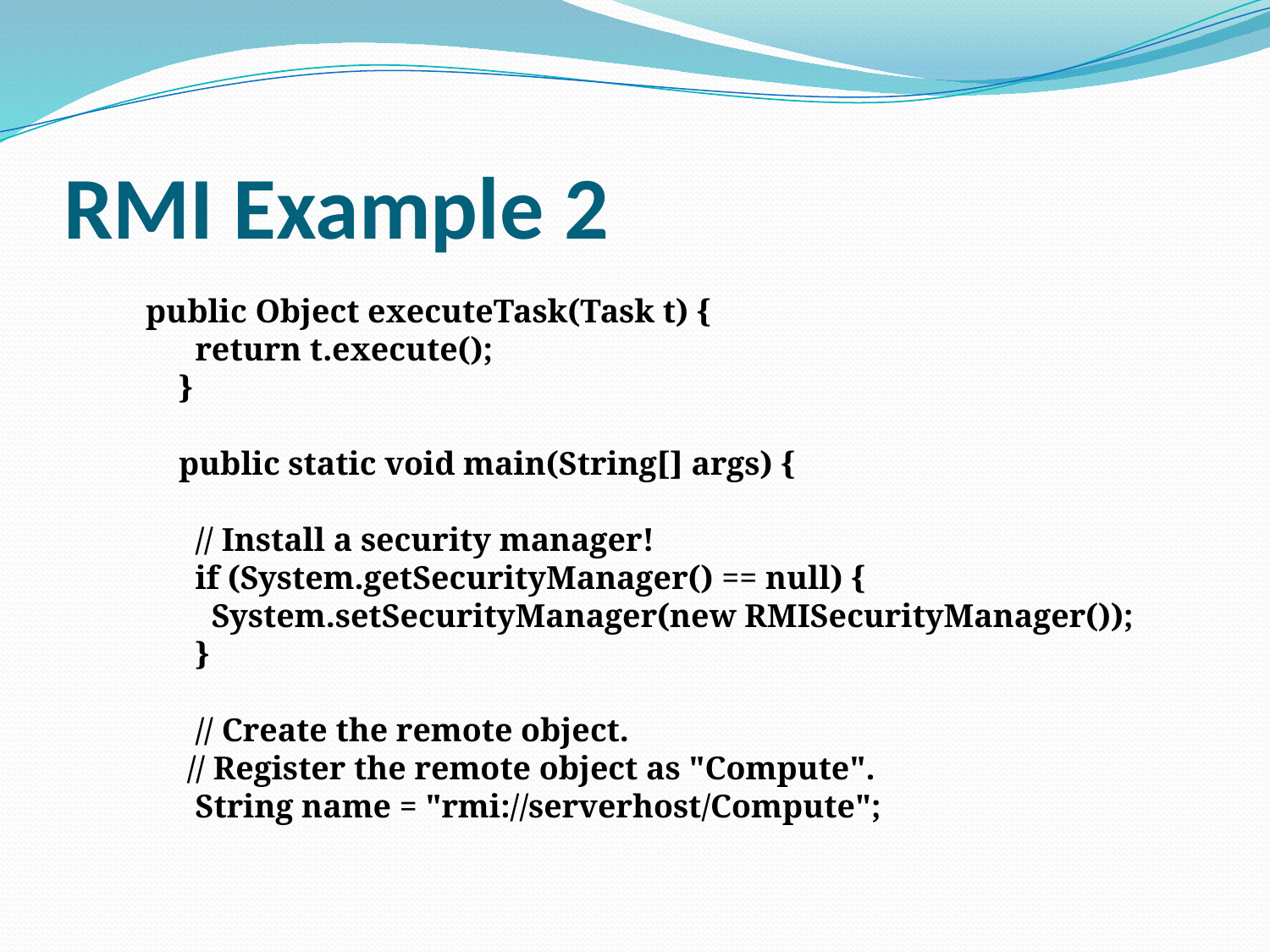

# RMI Example 2
 public Object executeTask(Task t) {
       return t.execute();
     }

     public static void main(String[] args) {

       // Install a security manager!
       if (System.getSecurityManager() == null) {
         System.setSecurityManager(new RMISecurityManager());
       }

       // Create the remote object.
      // Register the remote object as "Compute".
       String name = "rmi://serverhost/Compute";